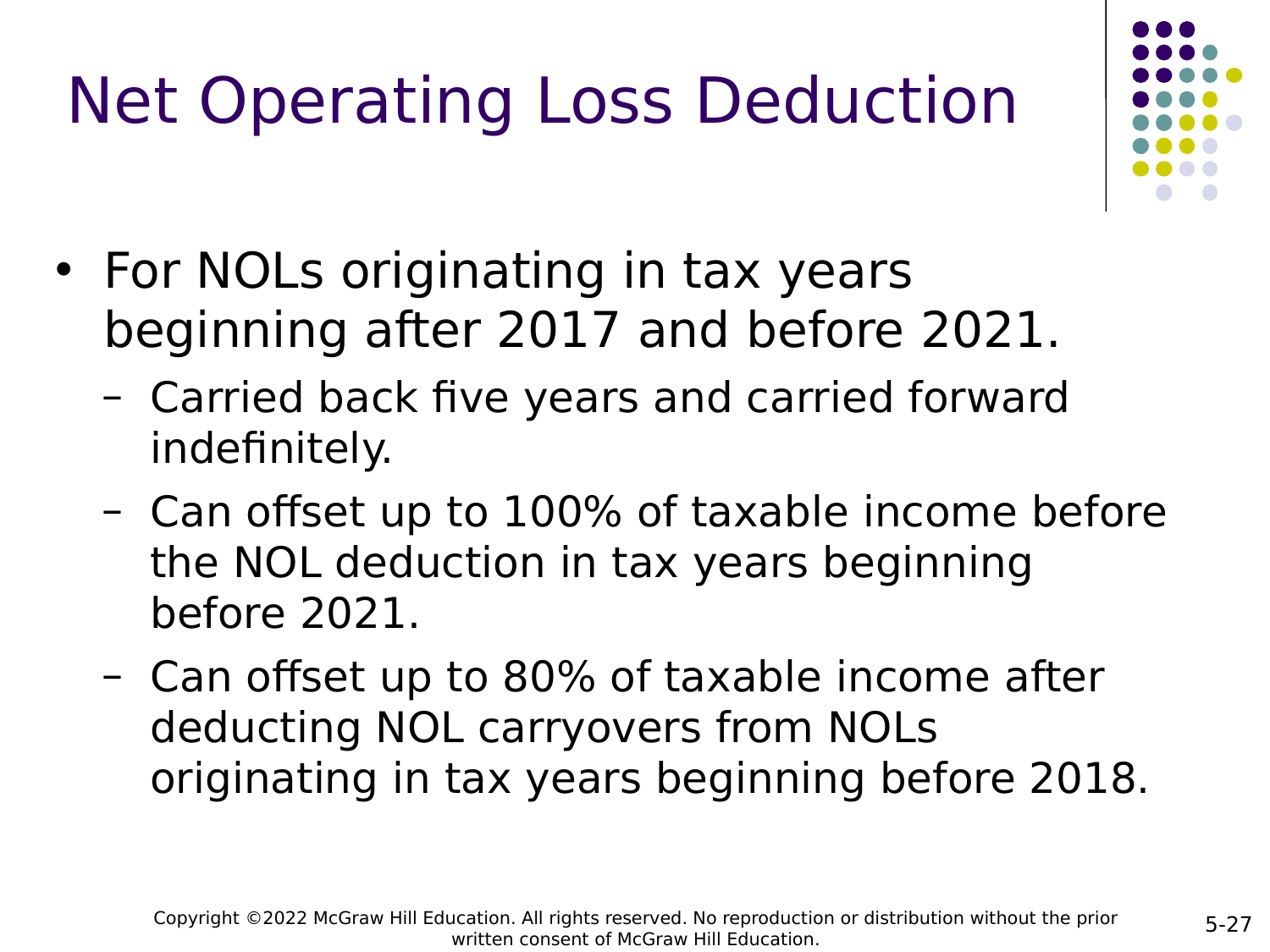

# Net Operating Loss Deduction
For NOLs originating in tax years beginning after 2017 and before 2021.
Carried back five years and carried forward indefinitely.
Can offset up to 100% of taxable income before the NOL deduction in tax years beginning before 2021.
Can offset up to 80% of taxable income after deducting NOL carryovers from NOLs originating in tax years beginning before 2018.

5-27